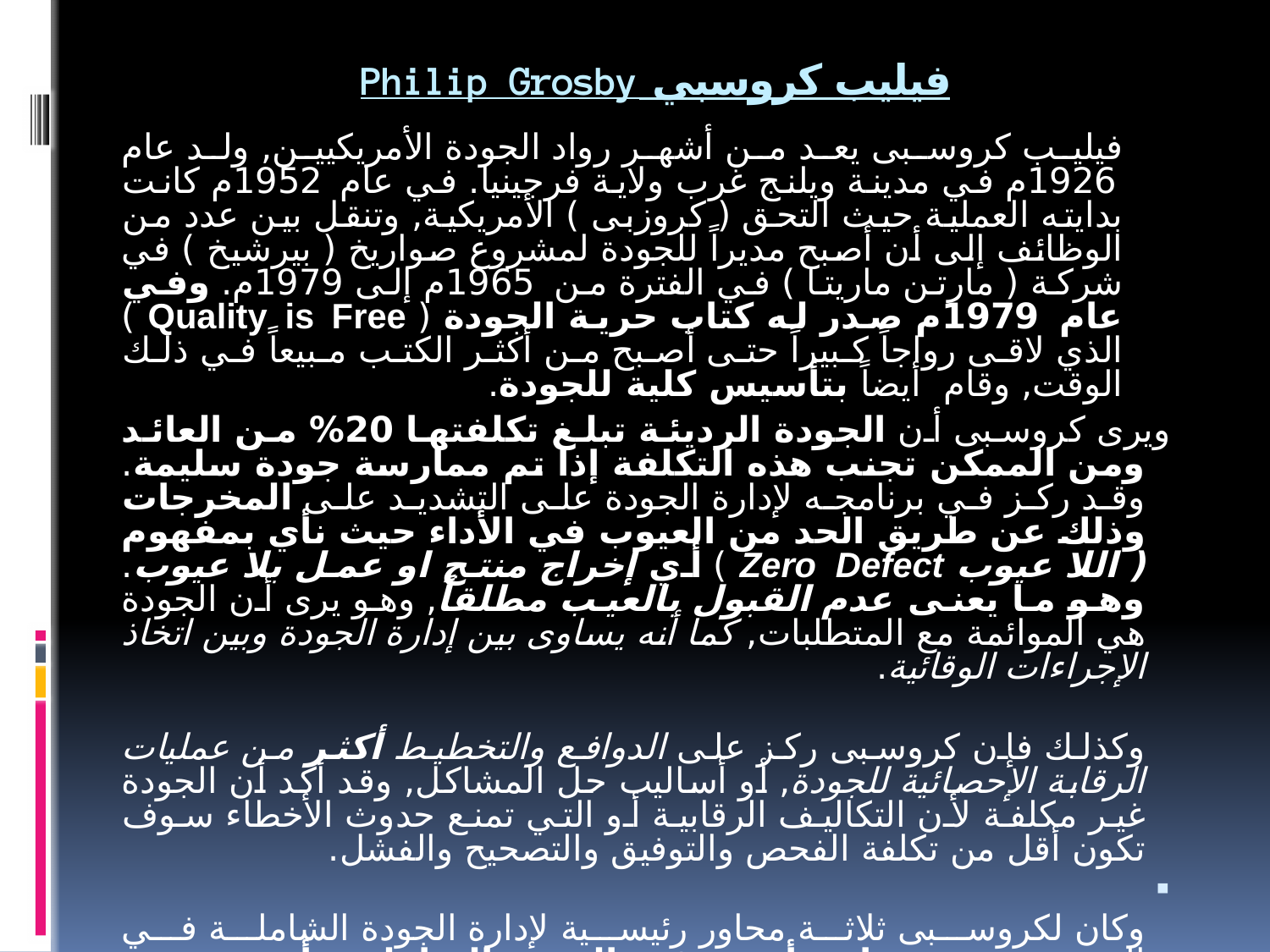

فيليب كروسبي Philip Grosby
		فيليب كروسبى يعد من أشهر رواد الجودة الأمريكيين, ولد عام 1926م في مدينة ويلنج غرب ولاية فرجينيا. في عام 1952م كانت بدايته العملية حيث التحق ( كروزبى ) الأمريكية, وتنقل بين عدد من الوظائف إلى أن أصبح مديراً للجودة لمشروع صواريخ ( بيرشيخ ) في شركة ( مارتن ماريتا ) في الفترة من 1965م إلى 1979م. وفي عام 1979م صدر له كتاب حرية الجودة ( Quality is Free ) الذي لاقى رواجاً كبيراً حتى أصبح من أكثر الكتب مبيعاً في ذلك الوقت, وقام  أيضاً بتأسيس كلية للجودة.
	ويرى كروسبى أن الجودة الرديئة تبلغ تكلفتها 20% من العائد ومن الممكن تجنب هذه التكلفة إذا تم ممارسة جودة سليمة. وقد ركز في برنامجه لإدارة الجودة على التشديد على المخرجات وذلك عن طريق الحد من العيوب في الأداء حيث نأي بمفهوم ( اللا عيوب Zero Defect ) أي إخراج منتج او عمل بلا عيوب. وهو ما يعنى عدم القبول بالعيب مطلقاً, وهو يرى أن الجودة هي الموائمة مع المتطلبات, كما أنه يساوى بين إدارة الجودة وبين اتخاذ الإجراءات الوقائية.
وكذلك فإن كروسبى ركز على الدوافع والتخطيط أكثر من عمليات الرقابة الإحصائية للجودة, أو أساليب حل المشاكل, وقد أكد أن الجودة غير مكلفة لأن التكاليف الرقابية أو التي تمنع حدوث الأخطاء سوف تكون أقل من تكلفة الفحص والتوفيق والتصحيح والفشل.
وكان لكروسبى ثلاثة محاور رئيسية لإدارة الجودة الشاملة في المؤسسة وهي مبادئ أربعة في الجودة الشاملة, وأربعة عشر خطوة لتحسين الجودة الشاملة, الى جانب لقاح الجودة الواقي مع ديمنج.